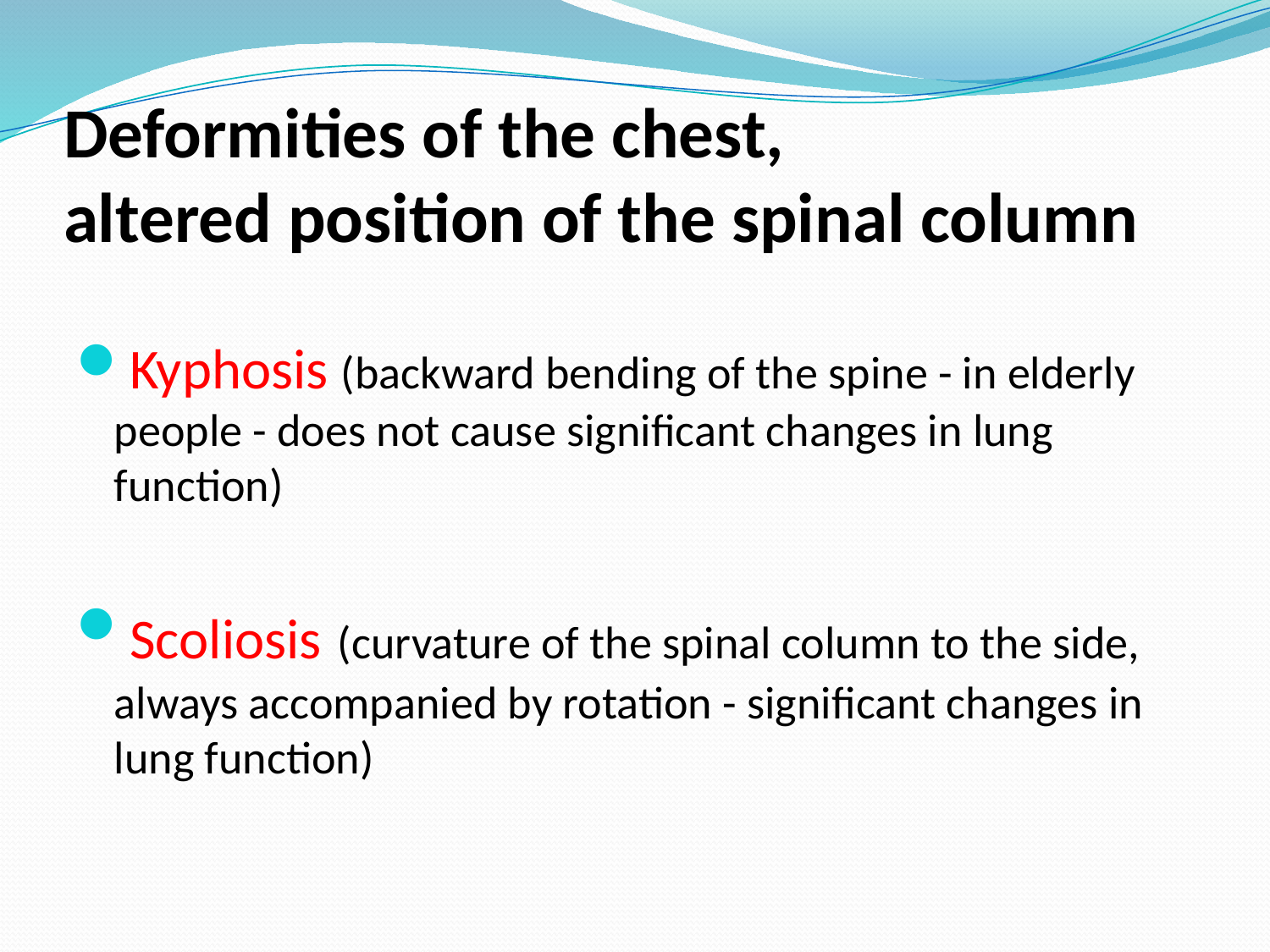

# Deformities of the chest, altered position of the spinal column
Kyphosis (backward bending of the spine - in elderly people - does not cause significant changes in lung function)

Scoliosis (curvature of the spinal column to the side, always accompanied by rotation - significant changes in lung function)